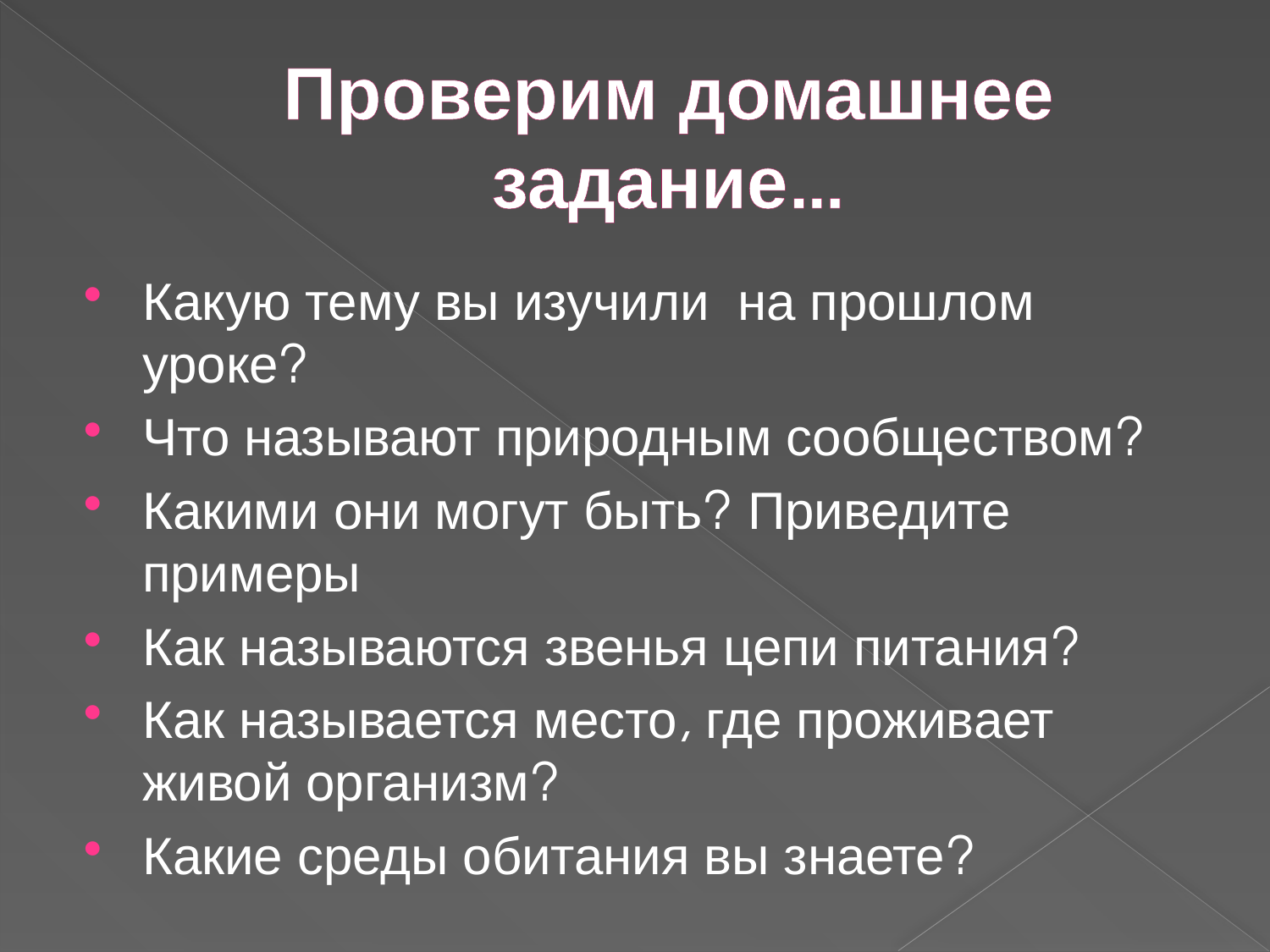

# Проверим домашнее задание…
Какую тему вы изучили  на прошлом уроке?
Что называют природным сообществом?
Какими они могут быть? Приведите примеры
Как называются звенья цепи питания?
Как называется место, где проживает живой организм?
Какие среды обитания вы знаете?